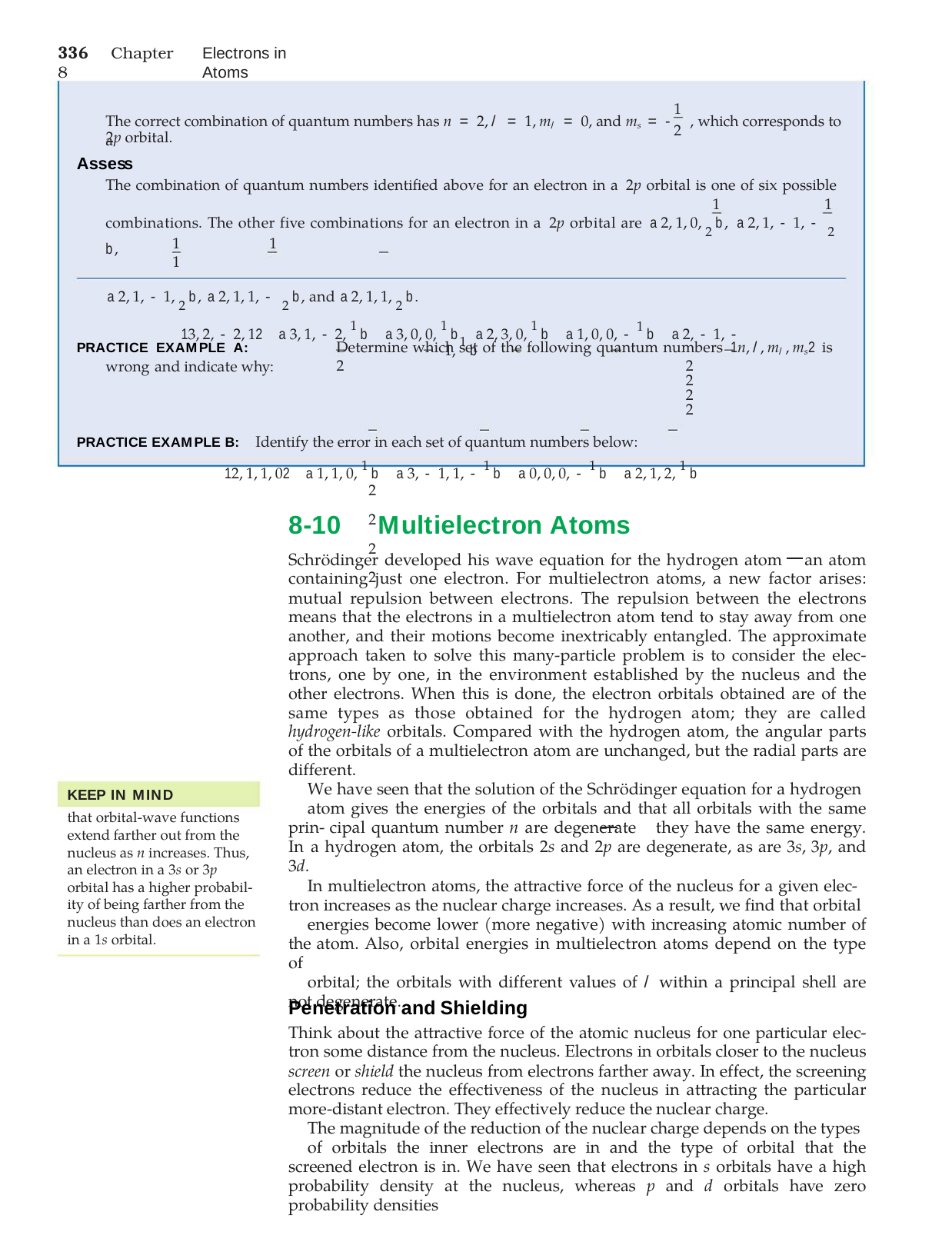

336	Chapter 8
Electrons in Atoms
1
The correct combination of quantum numbers has n  =  2, /  =  1, m/  =  0, and ms  =  -       , which corresponds to a
2
2p orbital.
Assess
The combination of quantum numbers identified above for an electron in a  2p orbital is one of six possible
1	1
combinations. The other five combinations for an electron in a  2p orbital are  a 2, 1, 0, 2 b,  a 2, 1,  - 1,  -   2 b,
a 2, 1,  - 1, 2 b,  a 2, 1, 1,  -  2 b, and a 2, 1, 1, 2 b.

PRACTICE  EXAMPLE  A:	Determine which set of the following quantum numbers  1n, /, m/, ms2  is wrong and indicate why:
1	1	1
13, 2,  - 2, 12  a 3, 1,  - 2, 1 b  a 3, 0, 0, 1 b  a 2, 3, 0, 1 b  a 1, 0, 0,  - 1 b  a 2,  - 1,  - 1, 1 b
2	2	2	2	2

PRACTICE EXAMPLE B:    Identify the error in each set of quantum numbers below:

12, 1, 1, 02  a 1, 1, 0, 1 b  a 3,  - 1, 1,  - 1 b  a 0, 0, 0,  - 1 b  a 2, 1, 2, 1 b
2	2	2	2
8-10     Multielectron Atoms
Schrödinger developed his wave equation for the hydrogen atom    an atom containing just one electron. For multielectron atoms, a new factor arises: mutual repulsion between electrons. The repulsion between the electrons means that the electrons in a multielectron atom tend to stay away from one another, and their motions become inextricably entangled. The approximate approach taken to solve this many-particle problem is to consider the elec- trons, one by one, in the environment established by the nucleus and the other electrons. When this is done, the electron orbitals obtained are of the same  types  as  those  obtained  for  the  hydrogen  atom;  they  are  called hydrogen-like orbitals. Compared with the hydrogen atom, the angular parts of the orbitals of a multielectron atom are unchanged, but the radial parts are different.
We have seen that the solution of the Schrödinger equation for a hydrogen
atom gives the energies of the orbitals and that all orbitals with the same prin- cipal quantum number n are degenerate    they have the same energy. In a hydrogen atom, the orbitals 2s and 2p are degenerate, as are 3s, 3p, and 3d.
In multielectron atoms, the attractive force of the nucleus for a given elec- tron increases as the nuclear charge increases. As a result, we find that orbital
energies become lower (more negative) with increasing atomic number of the atom. Also, orbital energies in multielectron atoms depend on the type of
orbital; the orbitals with different values of / within a principal shell are not degenerate.

KEEP IN MIND
that orbital-wave functions extend farther out from the nucleus as n increases. Thus, an electron in a 3s or 3p orbital has a higher probabil- ity of being farther from the nucleus than does an electron in a 1s orbital.

Penetration and Shielding
Think about the attractive force of the atomic nucleus for one particular elec- tron some distance from the nucleus. Electrons in orbitals closer to the nucleus screen or shield the nucleus from electrons farther away. In effect, the screening electrons reduce the effectiveness of the nucleus in attracting the particular more-distant electron. They effectively reduce the nuclear charge.
The magnitude of the reduction of the nuclear charge depends on the types
of orbitals the inner electrons are in and the type of orbital that the screened electron is in. We have seen that electrons in s orbitals have a high probability density at the nucleus, whereas p and d orbitals have zero probability densities